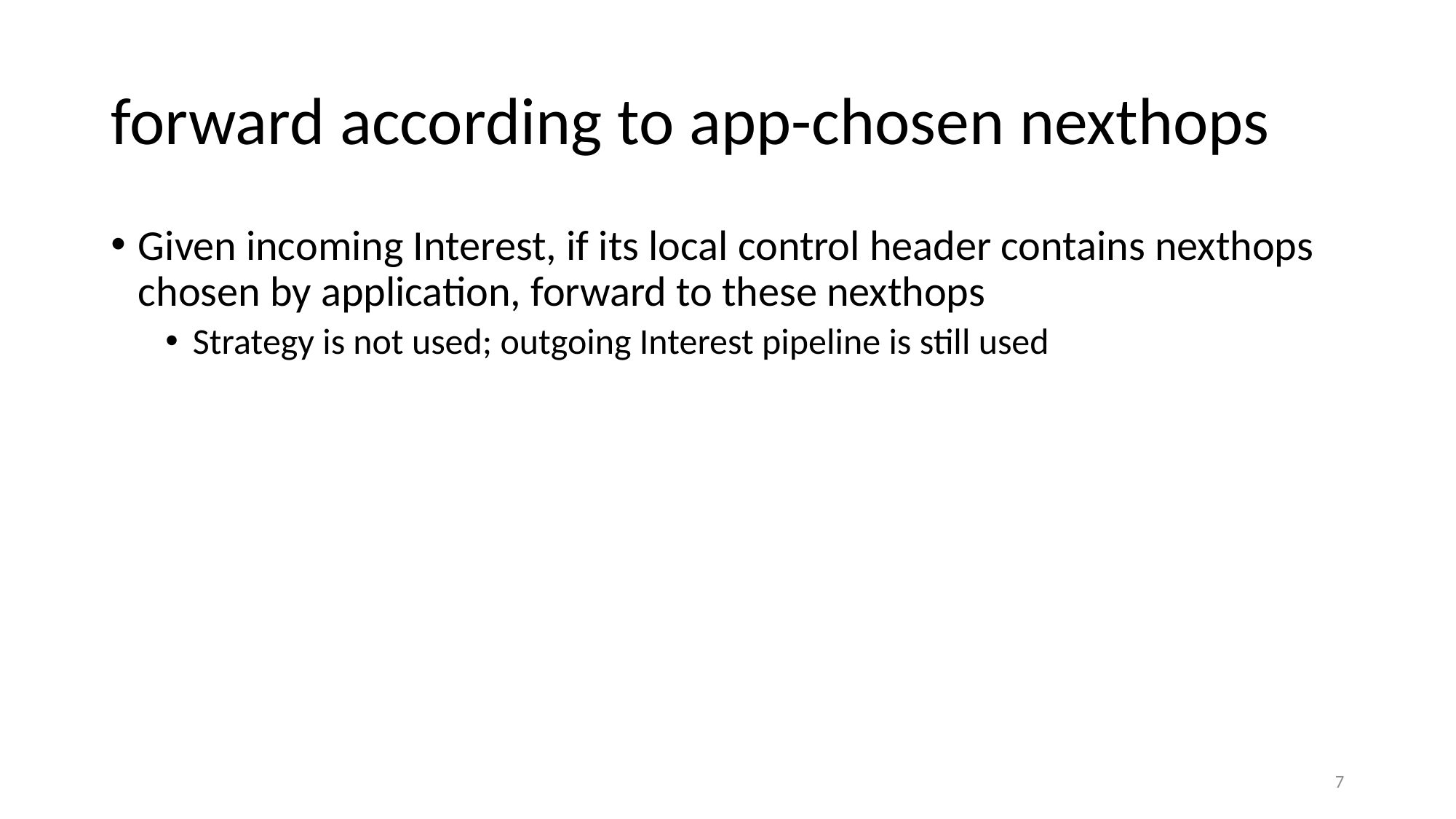

# forward according to app-chosen nexthops
Given incoming Interest, if its local control header contains nexthops chosen by application, forward to these nexthops
Strategy is not used; outgoing Interest pipeline is still used
7